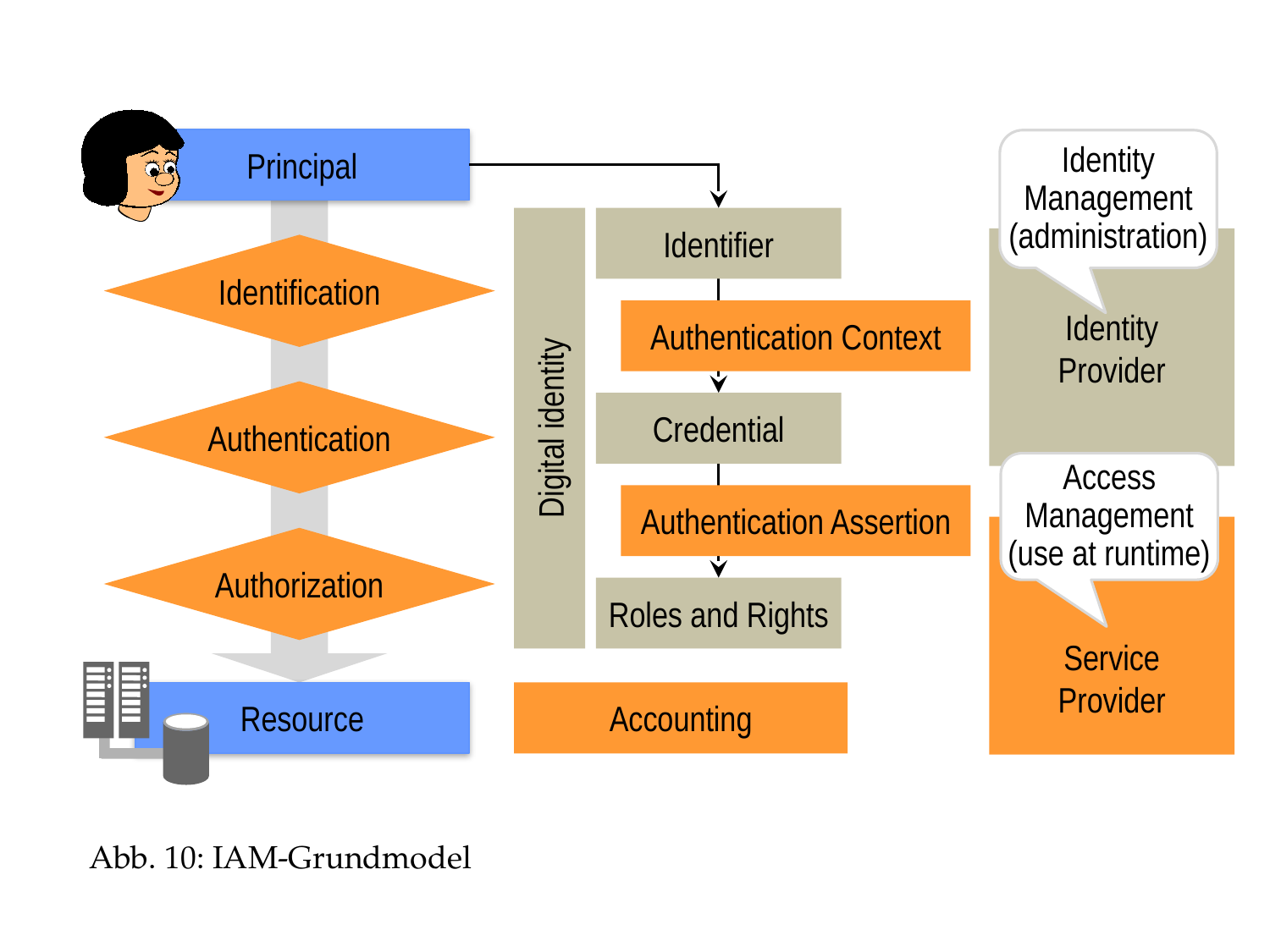

Principal
Identity Management
(administration)

Identifier
Identity
Provider
Identification
Authentication Context
Authentication
Digital identity
Credential
Access Management
(use at runtime)
Authentication Assertion

Service
Provider
Authorization
Roles and Rights

Resource
Accounting

Abb. 10: IAM-Grundmodel